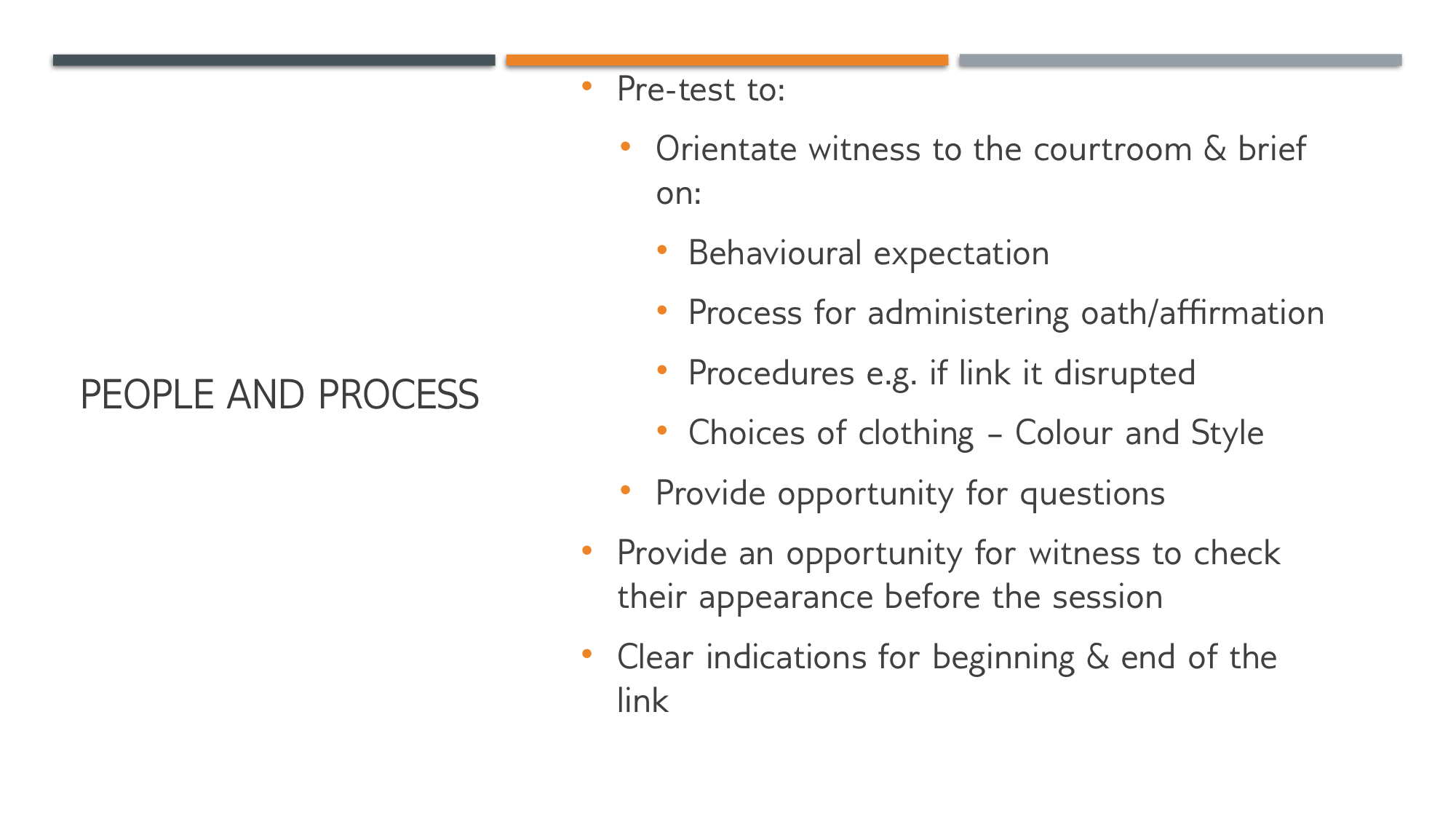

# PEOPLE AND PROCESS
Pre-test to:
Orientate witness to the courtroom & brief on:
Behavioural expectation
Process for administering oath/affirmation
Procedures e.g. if link it disrupted
Choices of clothing – Colour and Style
Provide opportunity for questions
Provide an opportunity for witness to check their appearance before the session
Clear indications for beginning & end of the link